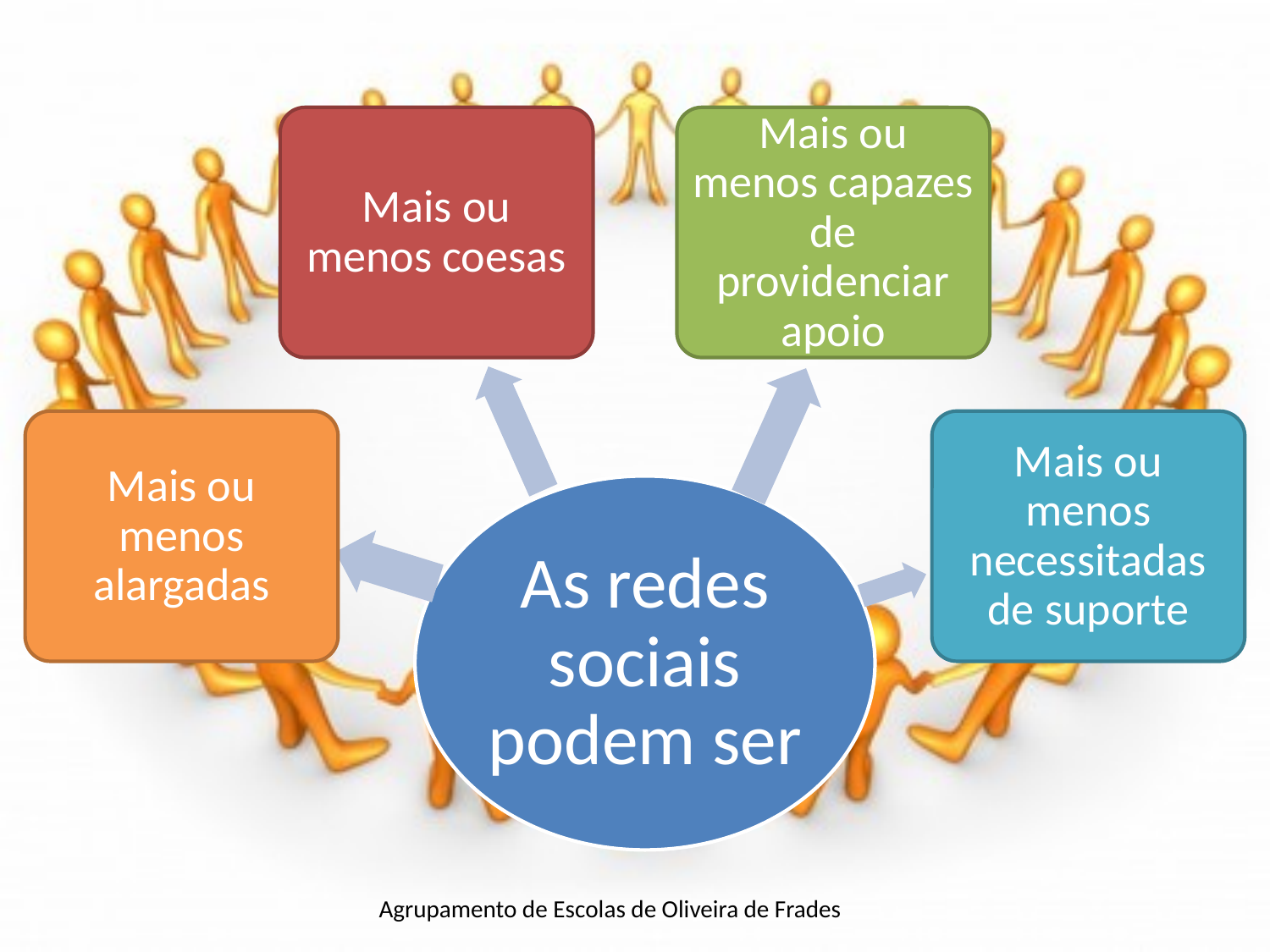

As redes sociais podem ser
Mais ou menos alargadas
Mais ou menos coesas
Mais ou menos capazes de providenciar apoio
Mais ou menos necessitadas de suporte
Agrupamento de Escolas de Oliveira de Frades